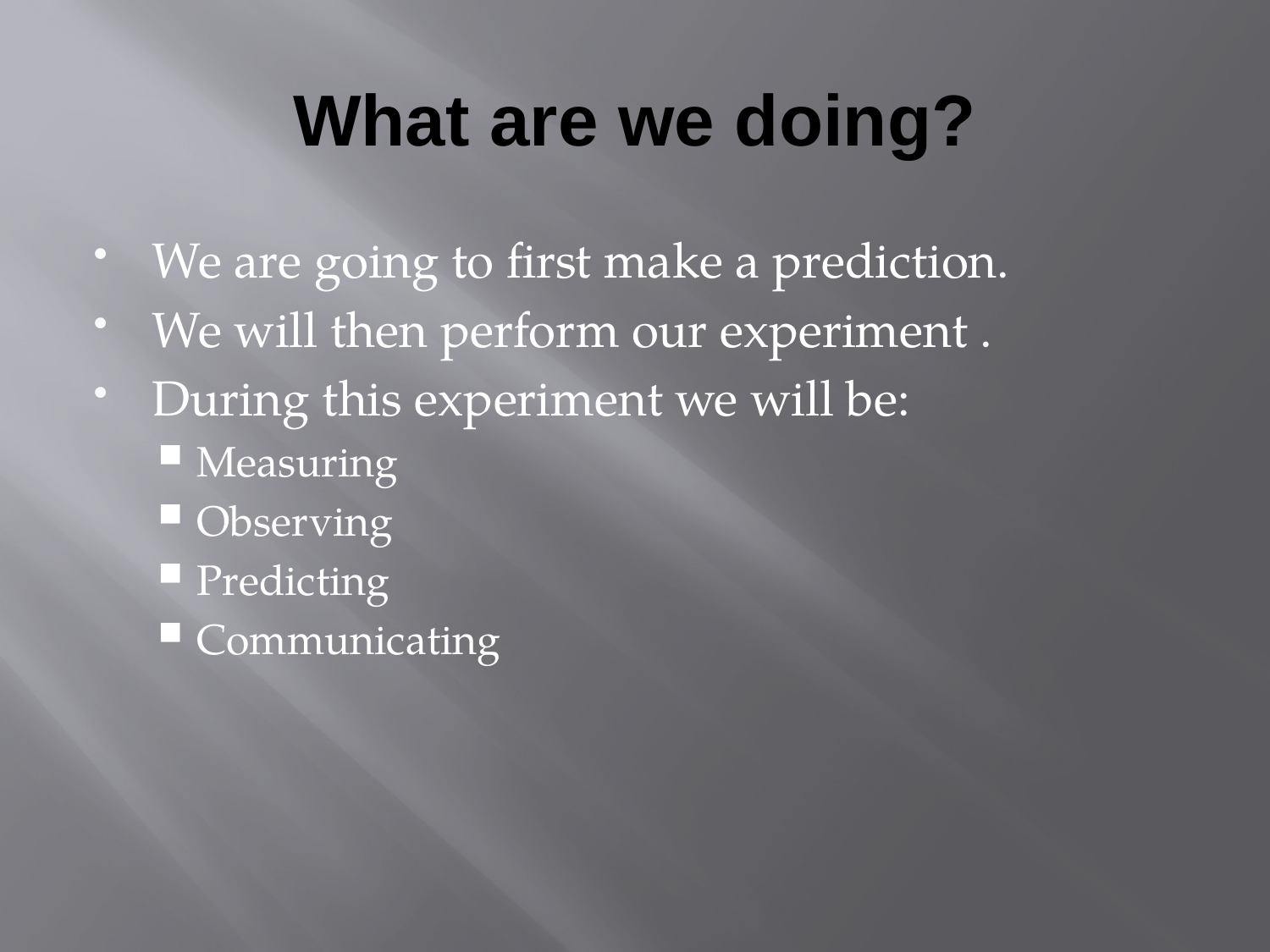

# What are we doing?
We are going to first make a prediction.
We will then perform our experiment .
During this experiment we will be:
Measuring
Observing
Predicting
Communicating